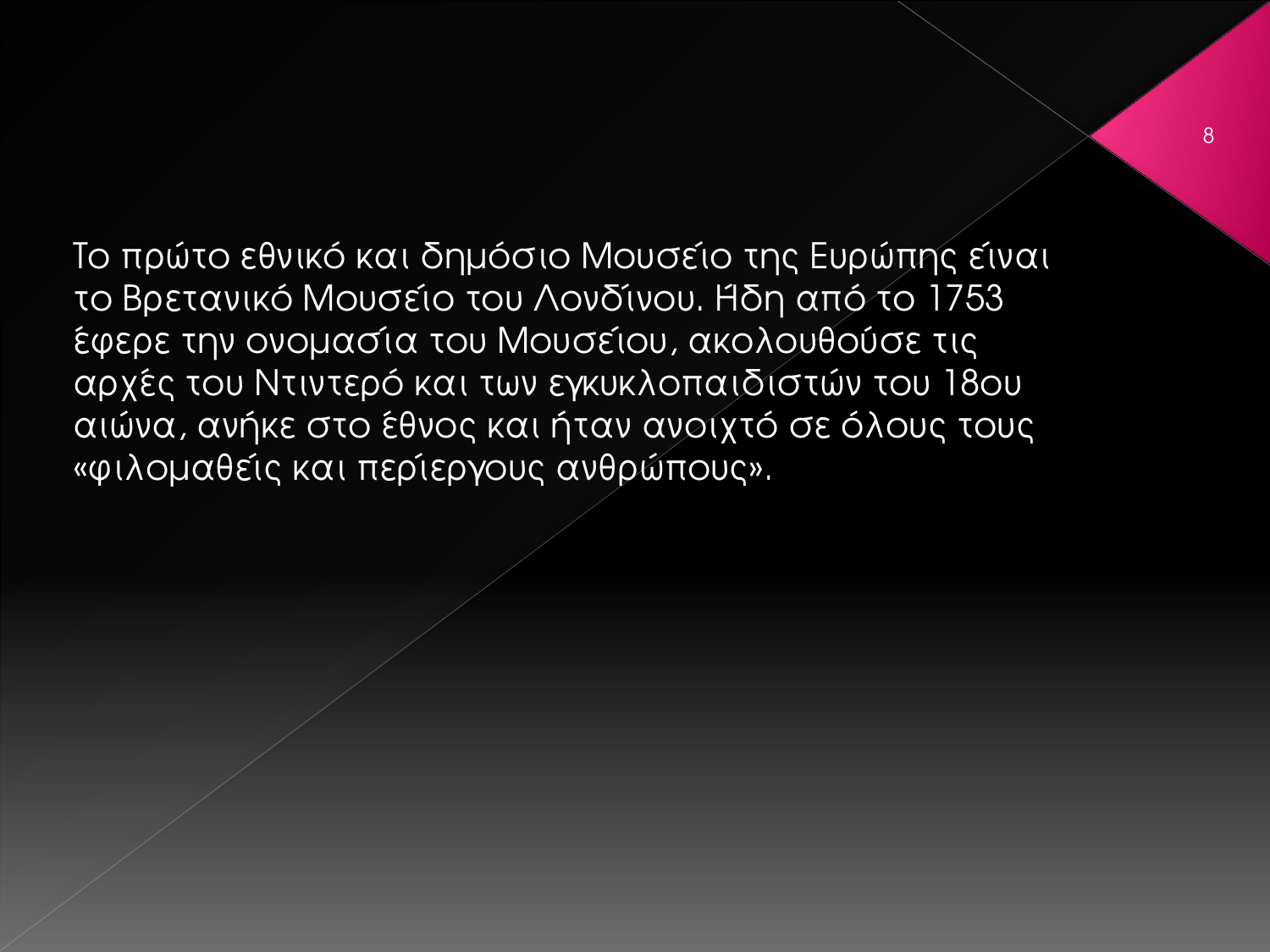

#
8
Το πρώτο εθνικό και δημόσιο Μουσείο της Ευρώπης είναι το Βρετανικό Μουσείο του Λονδίνου. Ήδη από το 1753 έφερε την ονομασία του Μουσείου, ακολουθούσε τις αρχές του Ντιντερό και των εγκυκλοπαιδιστών του 18ου αιώνα, ανήκε στο έθνος και ήταν ανοιχτό σε όλους τους «φιλομαθείς και περίεργους ανθρώπους».